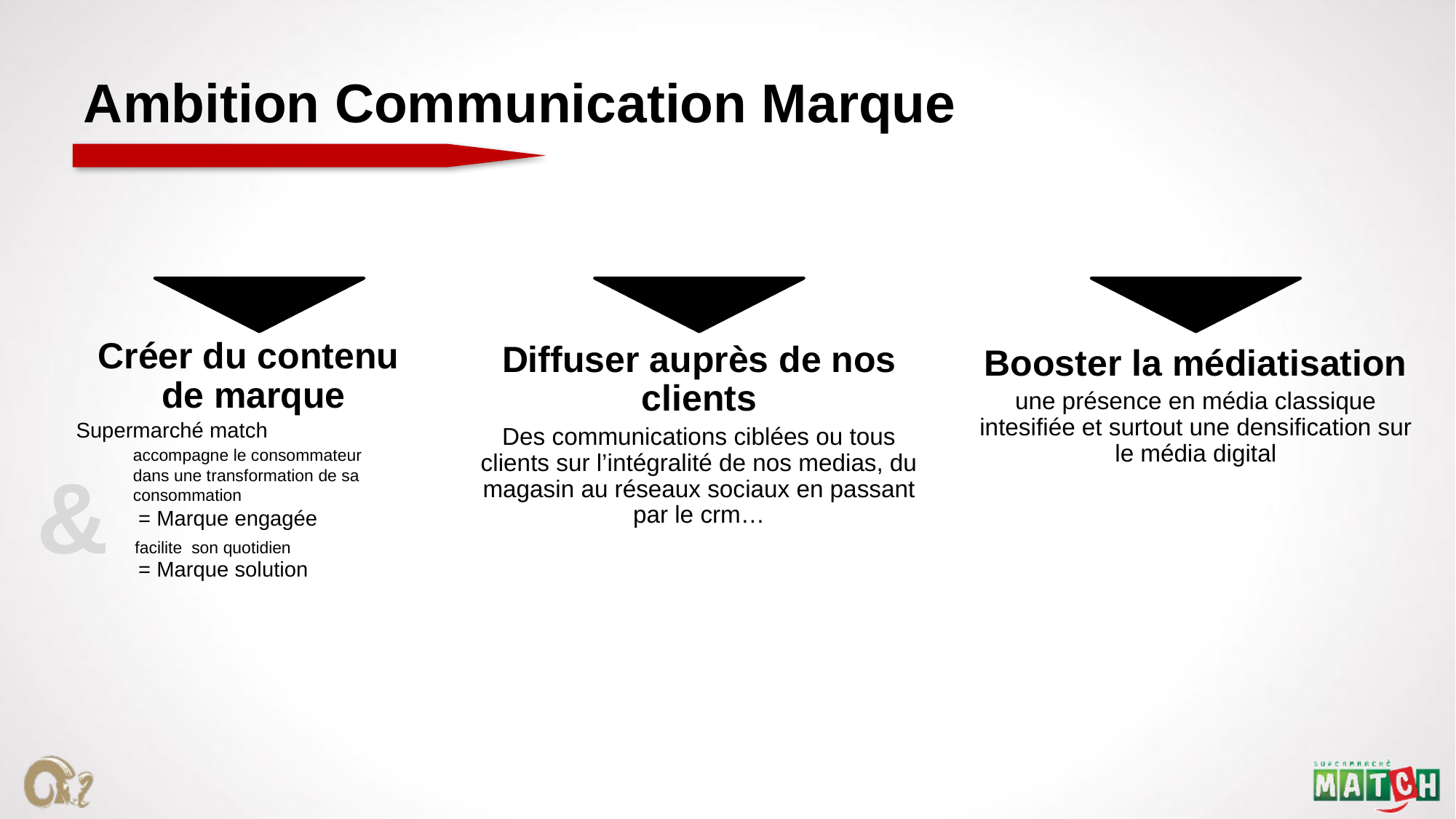

Ambition Communication Marque

Créer du contenu
de marque
Diffuser auprès de nos clients
Des communications ciblées ou tous clients sur l’intégralité de nos medias, du magasin au réseaux sociaux en passant par le crm…
Booster la médiatisation
une présence en média classique intesifiée et surtout une densification sur le média digital
Supermarché match
accompagne le consommateur
dans une transformation de sa consommation
&
= Marque engagée
facilite  son quotidien
= Marque solution